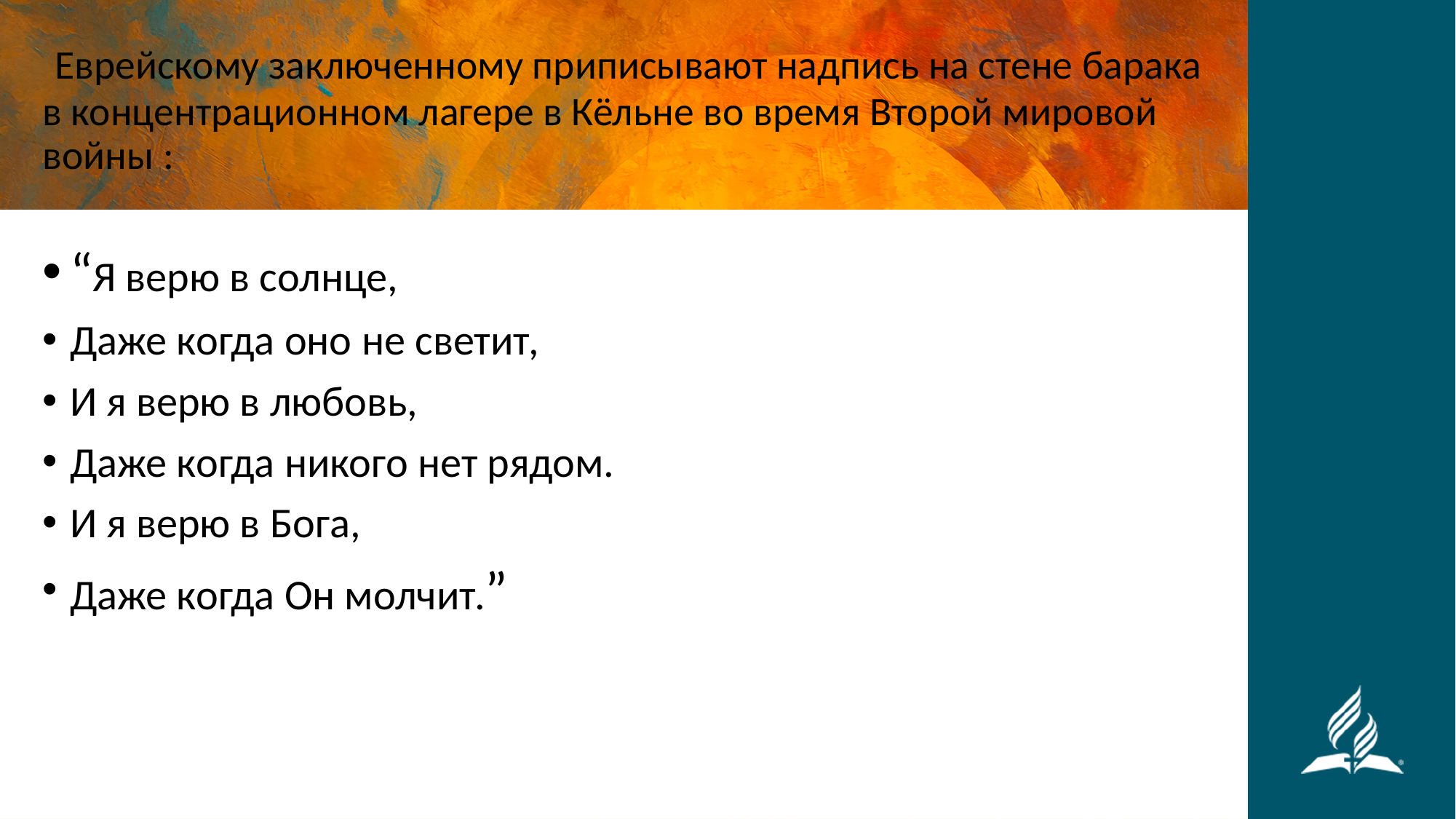

# Еврейскому заключенному приписывают надпись на стене барака в концентрационном лагере в Кёльне во время Второй мировой войны :
“Я верю в солнце,
Даже когда оно не светит,
И я верю в любовь,
Даже когда никого нет рядом.
И я верю в Бога,
Даже когда Он молчит.”